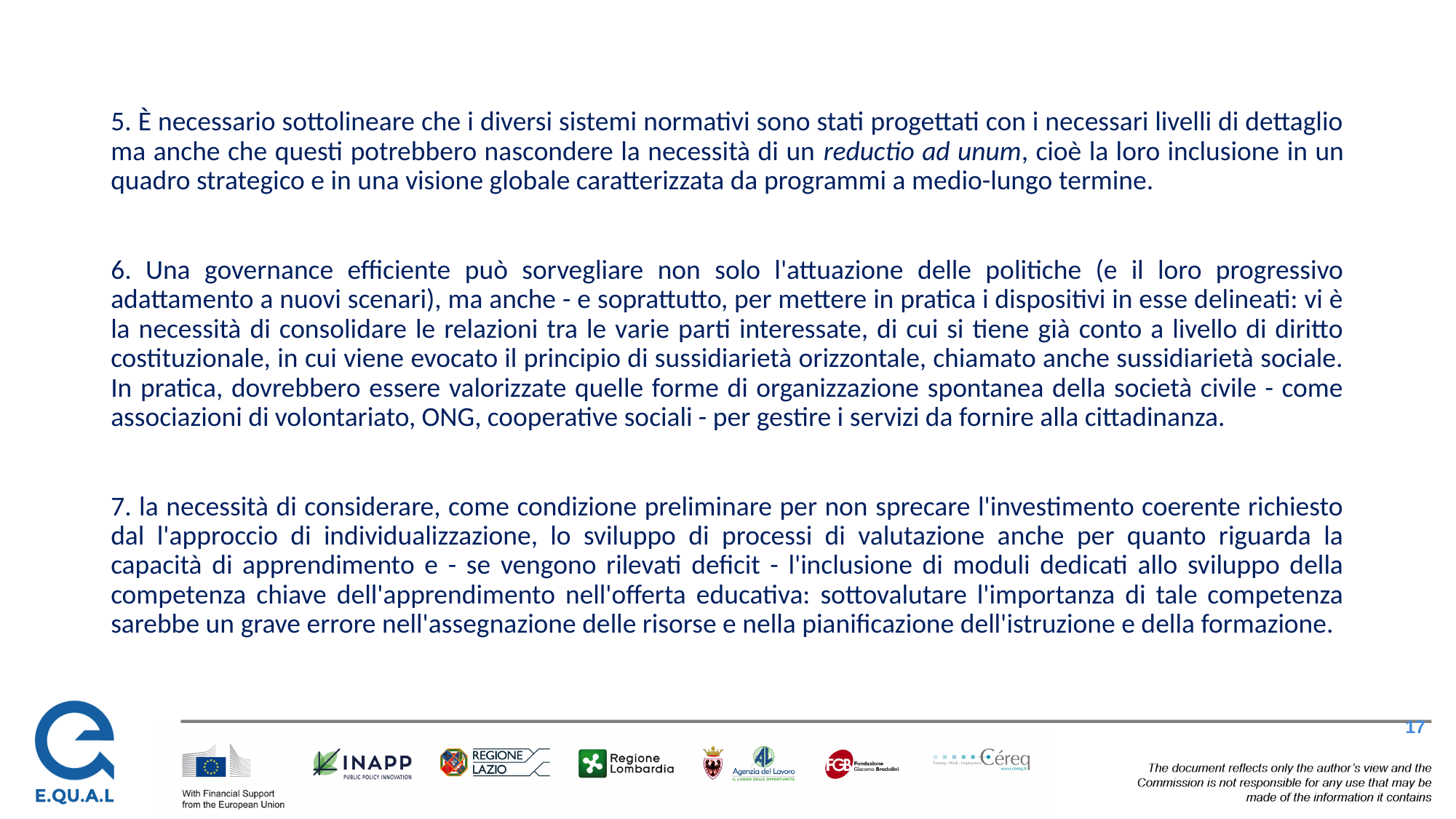

#
5. È necessario sottolineare che i diversi sistemi normativi sono stati progettati con i necessari livelli di dettaglio ma anche che questi potrebbero nascondere la necessità di un reductio ad unum, cioè la loro inclusione in un quadro strategico e in una visione globale caratterizzata da programmi a medio-lungo termine.

6. Una governance efficiente può sorvegliare non solo l'attuazione delle politiche (e il loro progressivo adattamento a nuovi scenari), ma anche - e soprattutto, per mettere in pratica i dispositivi in esse delineati: vi è la necessità di consolidare le relazioni tra le varie parti interessate, di cui si tiene già conto a livello di diritto costituzionale, in cui viene evocato il principio di sussidiarietà orizzontale, chiamato anche sussidiarietà sociale. In pratica, dovrebbero essere valorizzate quelle forme di organizzazione spontanea della società civile - come associazioni di volontariato, ONG, cooperative sociali - per gestire i servizi da fornire alla cittadinanza.

7. la necessità di considerare, come condizione preliminare per non sprecare l'investimento coerente richiesto dal l'approccio di individualizzazione, lo sviluppo di processi di valutazione anche per quanto riguarda la capacità di apprendimento e - se vengono rilevati deficit - l'inclusione di moduli dedicati allo sviluppo della competenza chiave dell'apprendimento nell'offerta educativa: sottovalutare l'importanza di tale competenza sarebbe un grave errore nell'assegnazione delle risorse e nella pianificazione dell'istruzione e della formazione.